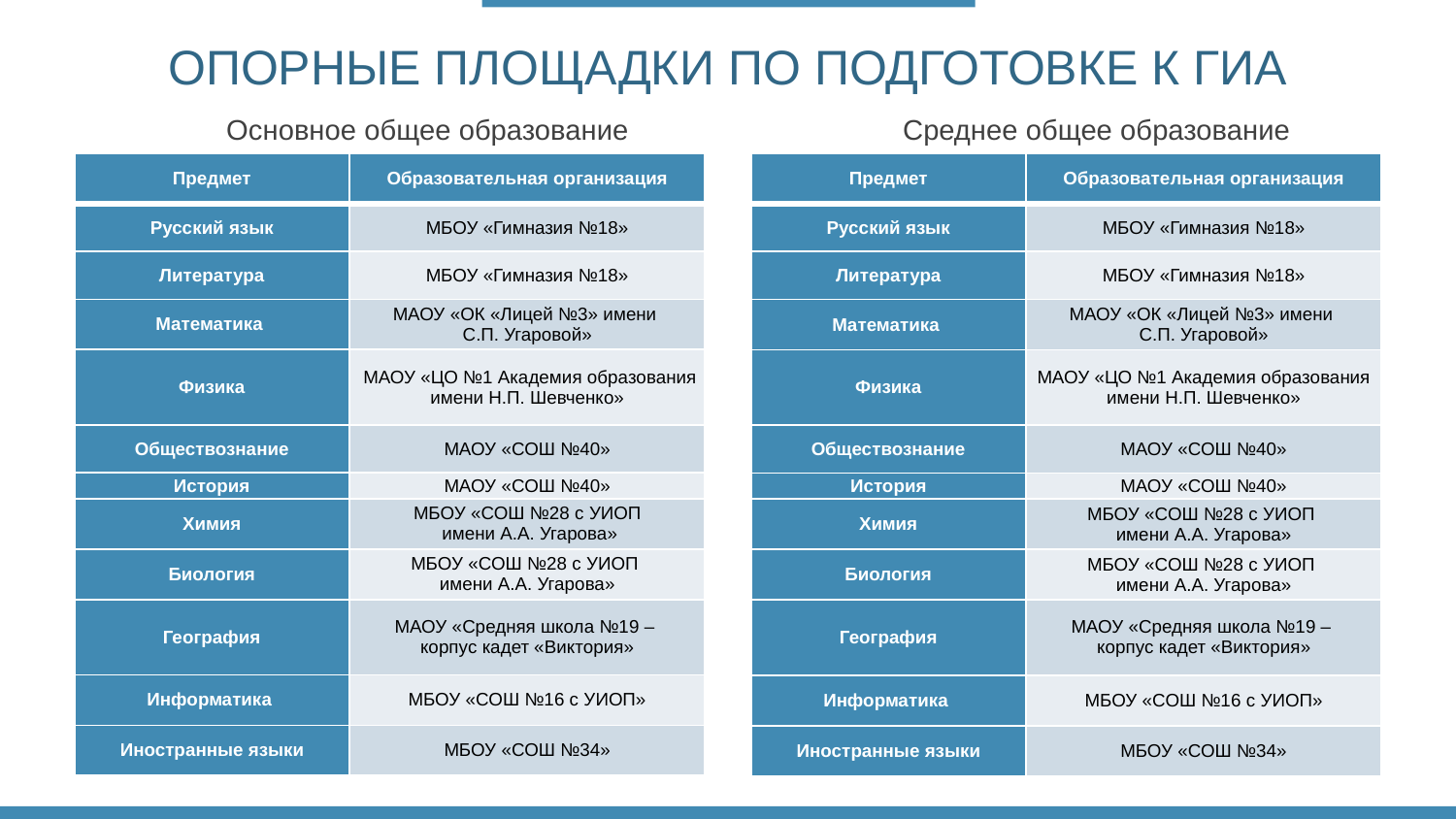

ОПОРНЫЕ ПЛОЩАДКИ ПО ПОДГОТОВКЕ К ГИА
Среднее общее образование
Основное общее образование
| Предмет | Образовательная организация |
| --- | --- |
| Русский язык | МБОУ «Гимназия №18» |
| Литература | МБОУ «Гимназия №18» |
| Математика | МАОУ «ОК «Лицей №3» имени С.П. Угаровой» |
| Физика | МАОУ «ЦО №1 Академия образования имени Н.П. Шевченко» |
| Обществознание | МАОУ «СОШ №40» |
| История | МАОУ «СОШ №40» |
| Химия | МБОУ «СОШ №28 с УИОП имени А.А. Угарова» |
| Биология | МБОУ «СОШ №28 с УИОП имени А.А. Угарова» |
| География | МАОУ «Средняя школа №19 – корпус кадет «Виктория» |
| Информатика | МБОУ «СОШ №16 с УИОП» |
| Иностранные языки | МБОУ «СОШ №34» |
| Предмет | Образовательная организация |
| --- | --- |
| Русский язык | МБОУ «Гимназия №18» |
| Литература | МБОУ «Гимназия №18» |
| Математика | МАОУ «ОК «Лицей №3» имени С.П. Угаровой» |
| Физика | МАОУ «ЦО №1 Академия образования имени Н.П. Шевченко» |
| Обществознание | МАОУ «СОШ №40» |
| История | МАОУ «СОШ №40» |
| Химия | МБОУ «СОШ №28 с УИОП имени А.А. Угарова» |
| Биология | МБОУ «СОШ №28 с УИОП имени А.А. Угарова» |
| География | МАОУ «Средняя школа №19 – корпус кадет «Виктория» |
| Информатика | МБОУ «СОШ №16 с УИОП» |
| Иностранные языки | МБОУ «СОШ №34» |